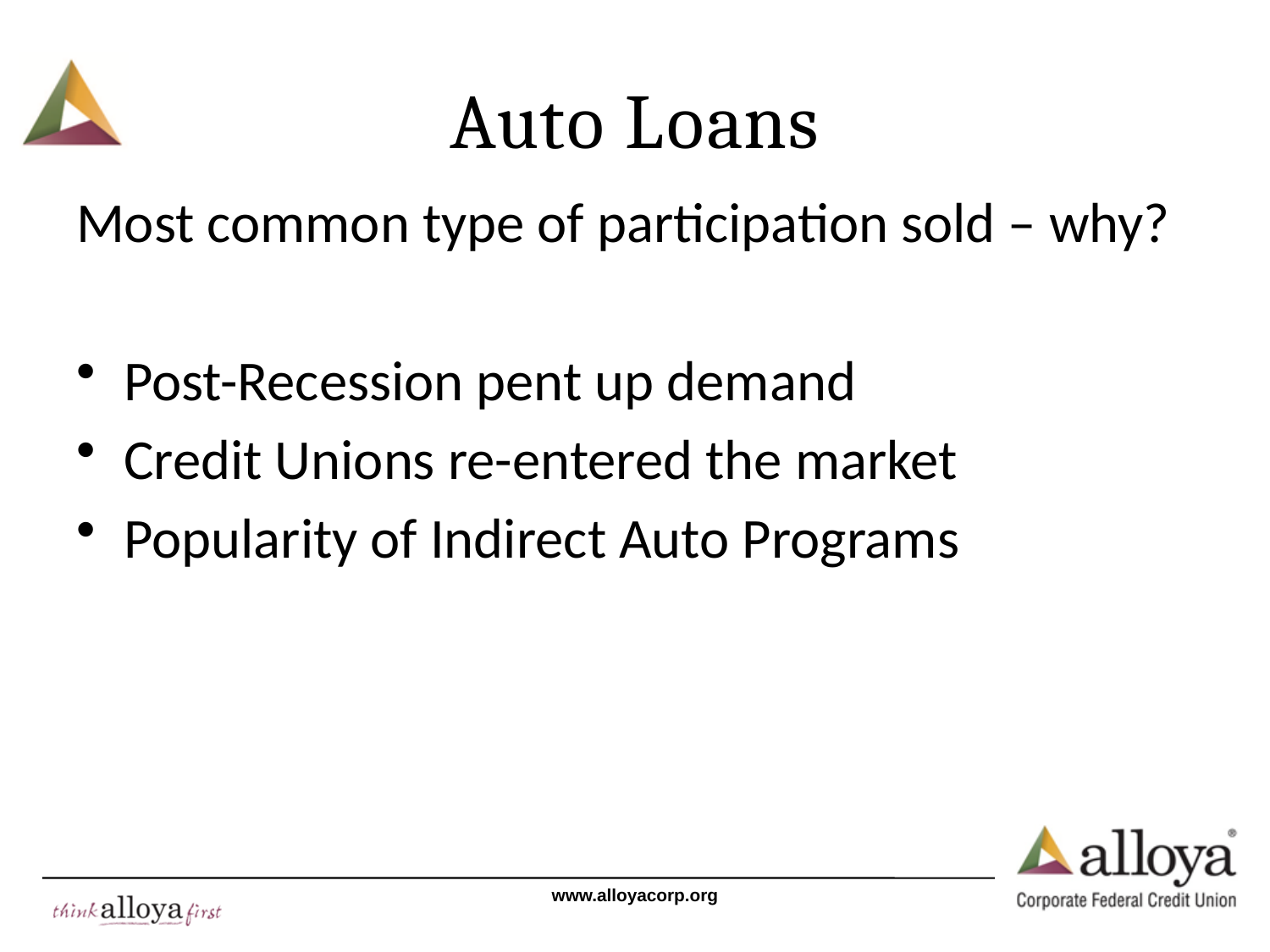

# Auto Loans
Most common type of participation sold – why?

Post-Recession pent up demand
Credit Unions re-entered the market
Popularity of Indirect Auto Programs